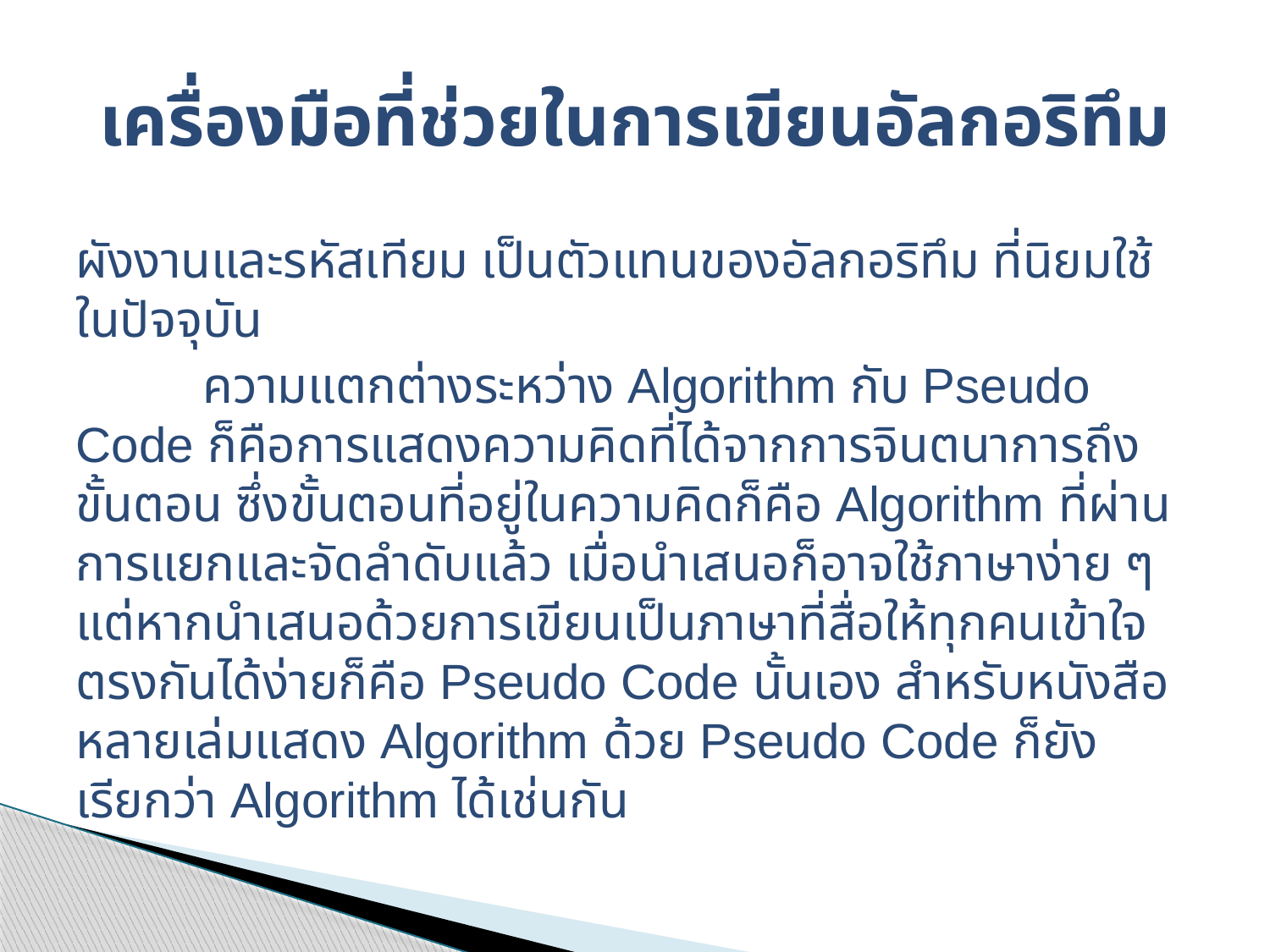

# เครื่องมือที่ช่วยในการเขียนอัลกอริทึม
ผังงานและรหัสเทียม เป็นตัวแทนของอัลกอริทึม ที่นิยมใช้ในปัจจุบัน
	ความแตกต่างระหว่าง Algorithm กับ Pseudo Code ก็คือการแสดงความคิดที่ได้จากการจินตนาการถึงขั้นตอน ซึ่งขั้นตอนที่อยู่ในความคิดก็คือ Algorithm ที่ผ่านการแยกและจัดลำดับแล้ว เมื่อนำเสนอก็อาจใช้ภาษาง่าย ๆ แต่หากนำเสนอด้วยการเขียนเป็นภาษาที่สื่อให้ทุกคนเข้าใจตรงกันได้ง่ายก็คือ Pseudo Code นั้นเอง สำหรับหนังสือหลายเล่มแสดง Algorithm ด้วย Pseudo Code ก็ยังเรียกว่า Algorithm ได้เช่นกัน